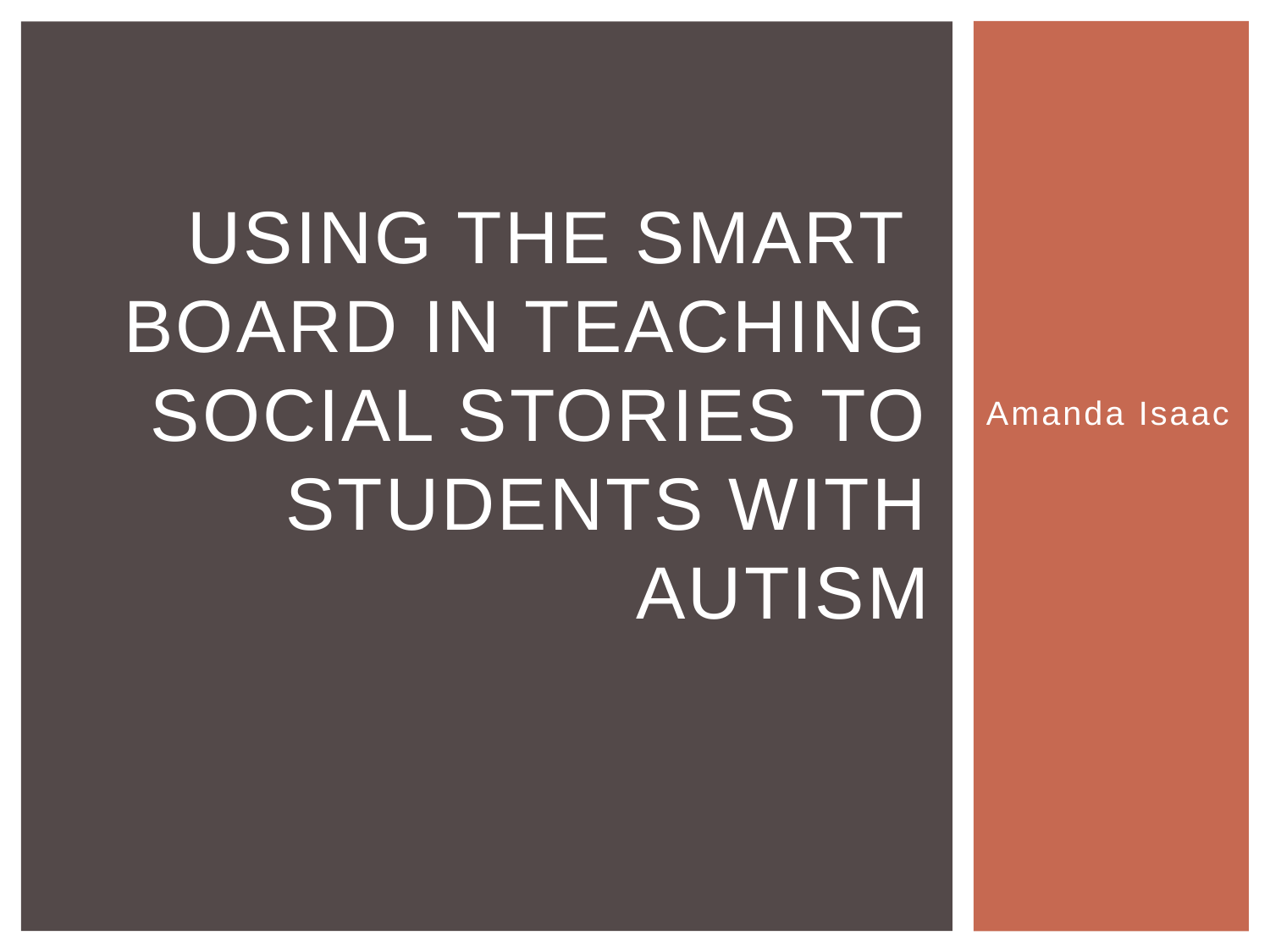

# Using the Smart  board in teaching social stories to students with autism
Amanda Isaac